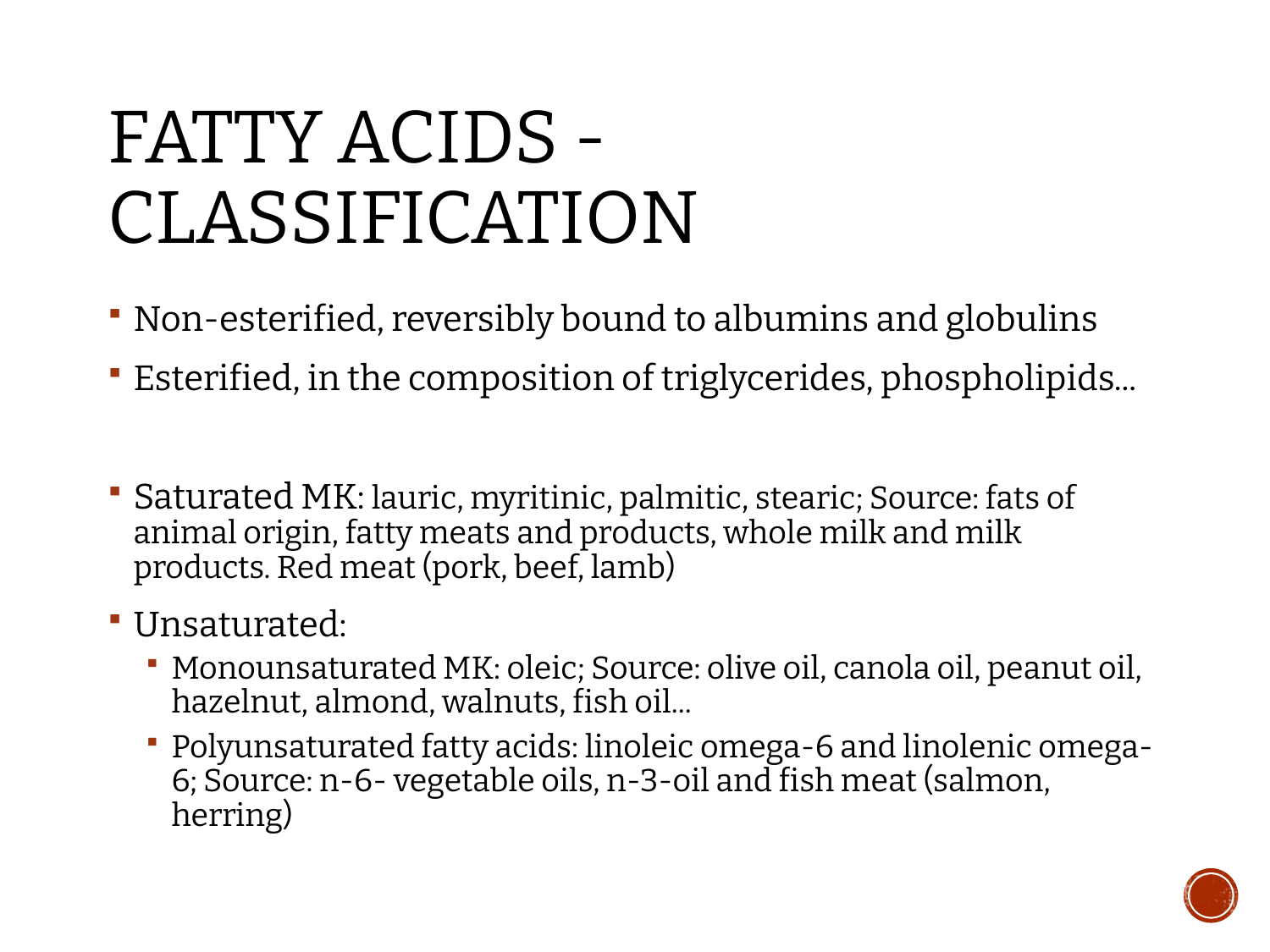

# Fatty acids - classification
Non-esterified, reversibly bound to albumins and globulins
Esterified, in the composition of triglycerides, phospholipids...

Saturated MK: lauric, myritinic, palmitic, stearic; Source: fats of animal origin, fatty meats and products, whole milk and milk products. Red meat (pork, beef, lamb)
Unsaturated:
Monounsaturated MK: oleic; Source: olive oil, canola oil, peanut oil, hazelnut, almond, walnuts, fish oil...
Polyunsaturated fatty acids: linoleic omega-6 and linolenic omega-6; Source: n-6- vegetable oils, n-3-oil and fish meat (salmon, herring)